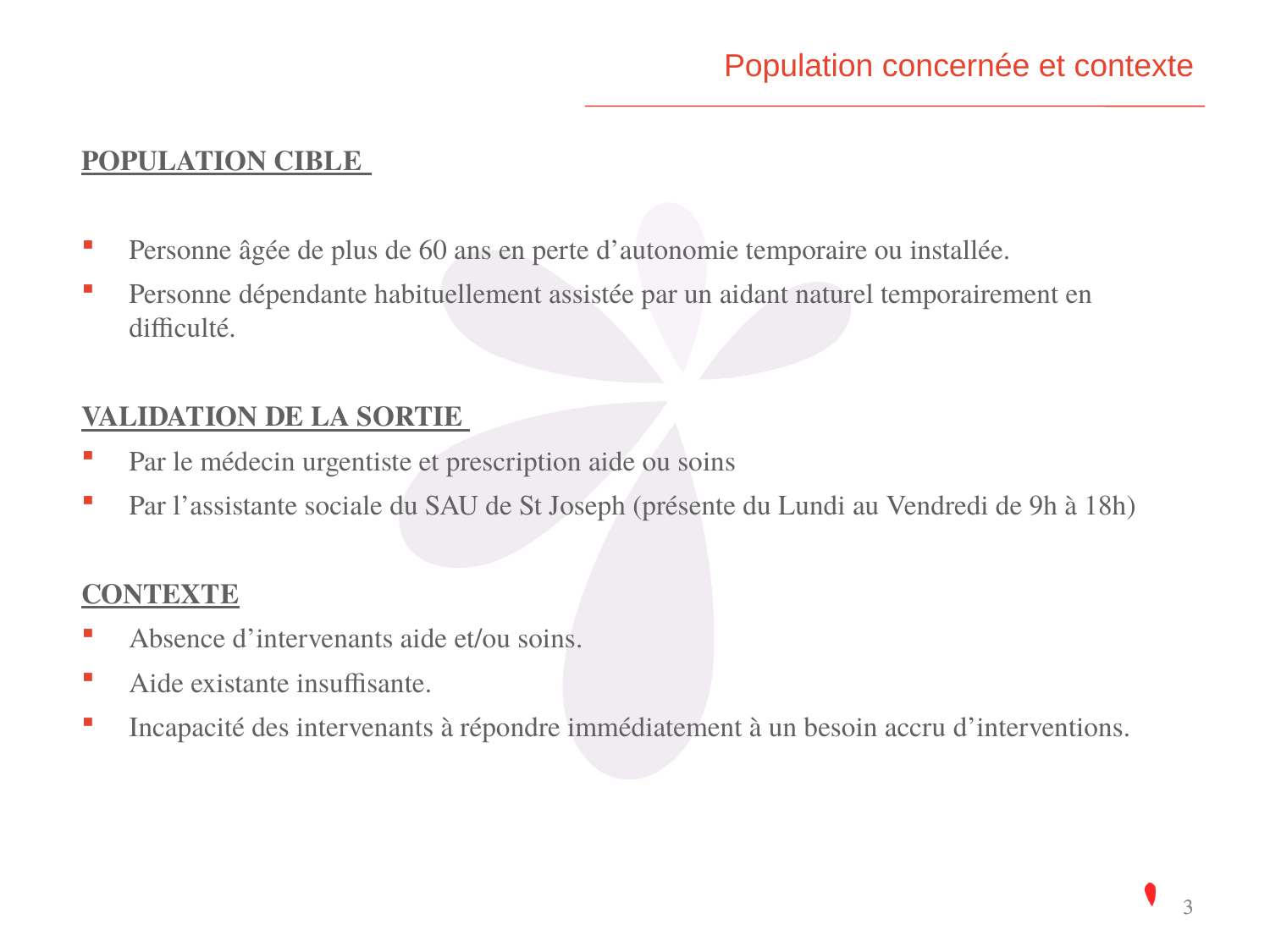

# Population concernée et contexte
POPULATION CIBLE

Personne âgée de plus de 60 ans en perte d’autonomie temporaire ou installée.
Personne dépendante habituellement assistée par un aidant naturel temporairement en difficulté.

VALIDATION DE LA SORTIE
Par le médecin urgentiste et prescription aide ou soins
Par l’assistante sociale du SAU de St Joseph (présente du Lundi au Vendredi de 9h à 18h)

CONTEXTE
Absence d’intervenants aide et/ou soins.
Aide existante insuffisante.
Incapacité des intervenants à répondre immédiatement à un besoin accru d’interventions.